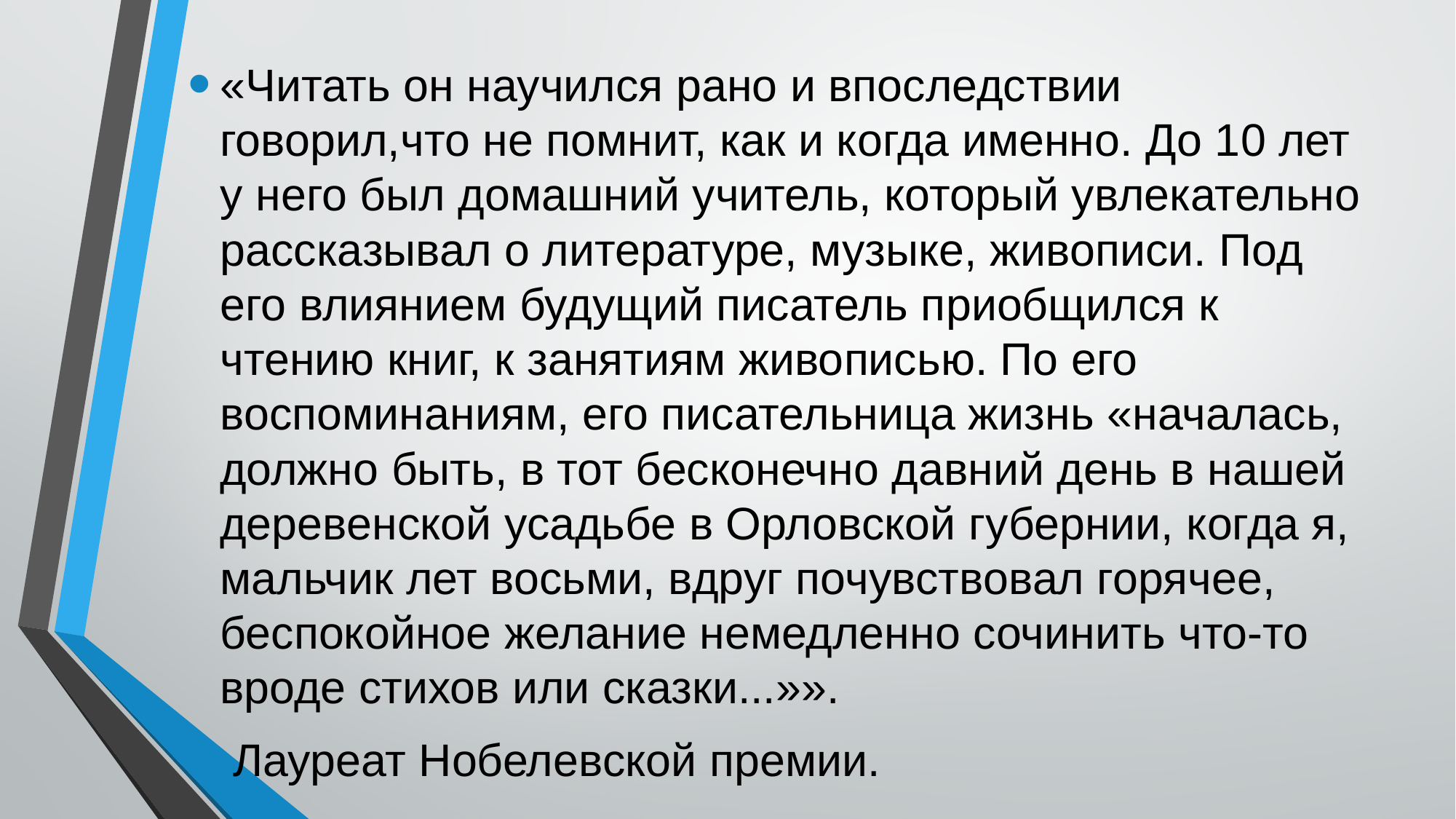

«Читать он научился рано и впоследствии говорил,что не помнит, как и когда именно. До 10 лет у него был домашний учитель, который увлекательно рассказывал о литературе, музыке, живописи. Под его влиянием будущий писатель приобщился к чтению книг, к занятиям живописью. По его воспоминаниям, его писательница жизнь «началась, должно быть, в тот бесконечно давний день в нашей деревенской усадьбе в Орловской губернии, когда я, мальчик лет восьми, вдруг почувствовал горячее, беспокойное желание немедленно сочинить что-то вроде стихов или сказки...»».
 Лауреат Нобелевской премии.
#